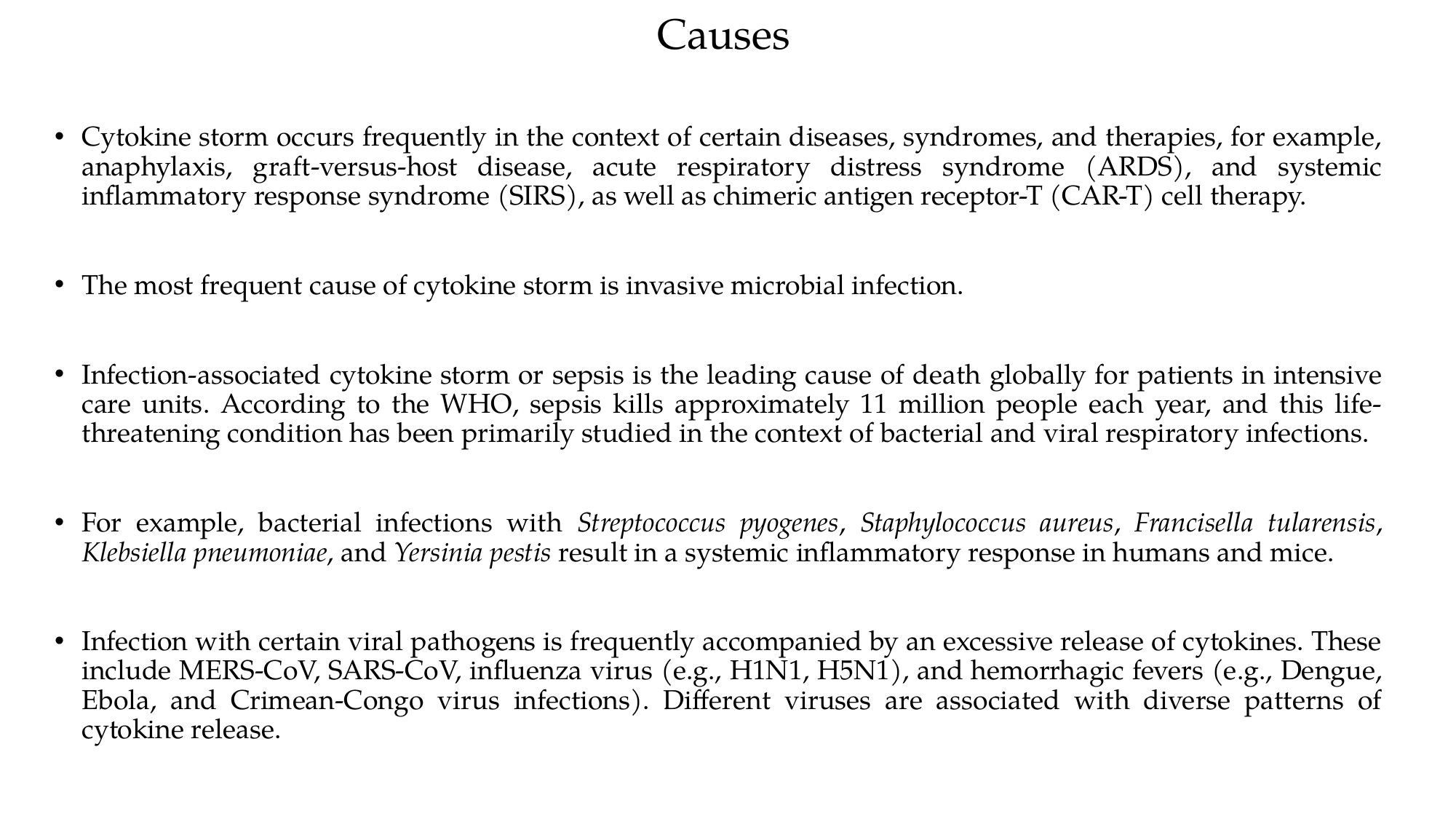

# Causes
Cytokine storm occurs frequently in the context of certain diseases, syndromes, and therapies, for example, anaphylaxis, graft-versus-host disease, acute respiratory distress syndrome (ARDS), and systemic inflammatory response syndrome (SIRS), as well as chimeric antigen receptor-T (CAR-T) cell therapy.

The most frequent cause of cytokine storm is invasive microbial infection.

Infection-associated cytokine storm or sepsis is the leading cause of death globally for patients in intensive care units. According to the WHO, sepsis kills approximately 11 million people each year, and this life-threatening condition has been primarily studied in the context of bacterial and viral respiratory infections.

For example, bacterial infections with Streptococcus pyogenes, Staphylococcus aureus, Francisella tularensis, Klebsiella pneumoniae, and Yersinia pestis result in a systemic inflammatory response in humans and mice.

Infection with certain viral pathogens is frequently accompanied by an excessive release of cytokines. These include MERS-CoV, SARS-CoV, influenza virus (e.g., H1N1, H5N1), and hemorrhagic fevers (e.g., Dengue, Ebola, and Crimean-Congo virus infections). Different viruses are associated with diverse patterns of cytokine release.